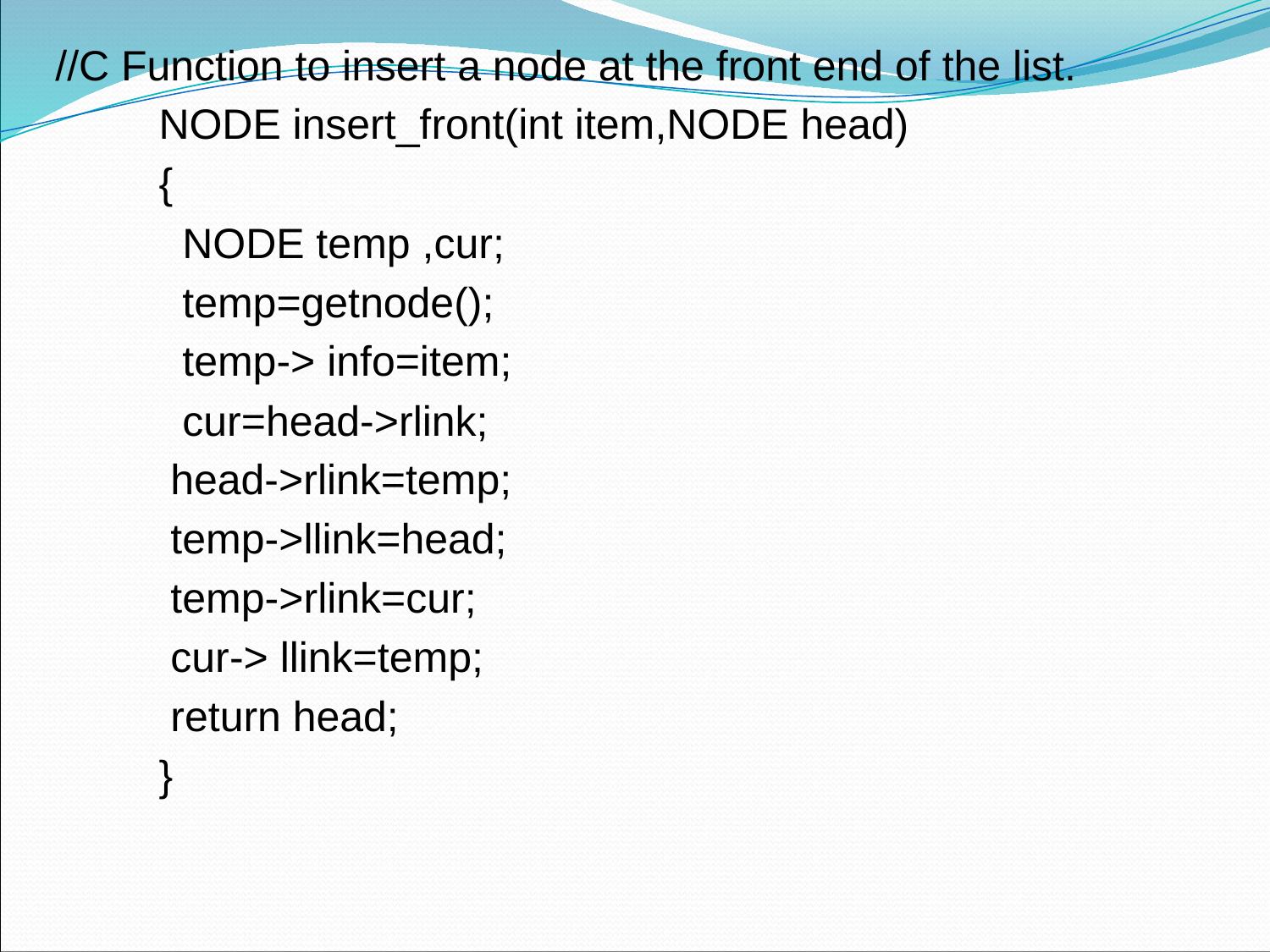

//C Function to insert a node at the front end of the list.
	NODE insert_front(int item,NODE head)
	{
	  NODE temp ,cur;
	  temp=getnode();
	  temp-> info=item;
	  cur=head->rlink;
	 head->rlink=temp;
	 temp->llink=head;
	 temp->rlink=cur;
	 cur-> llink=temp;
	 return head;
	}

#